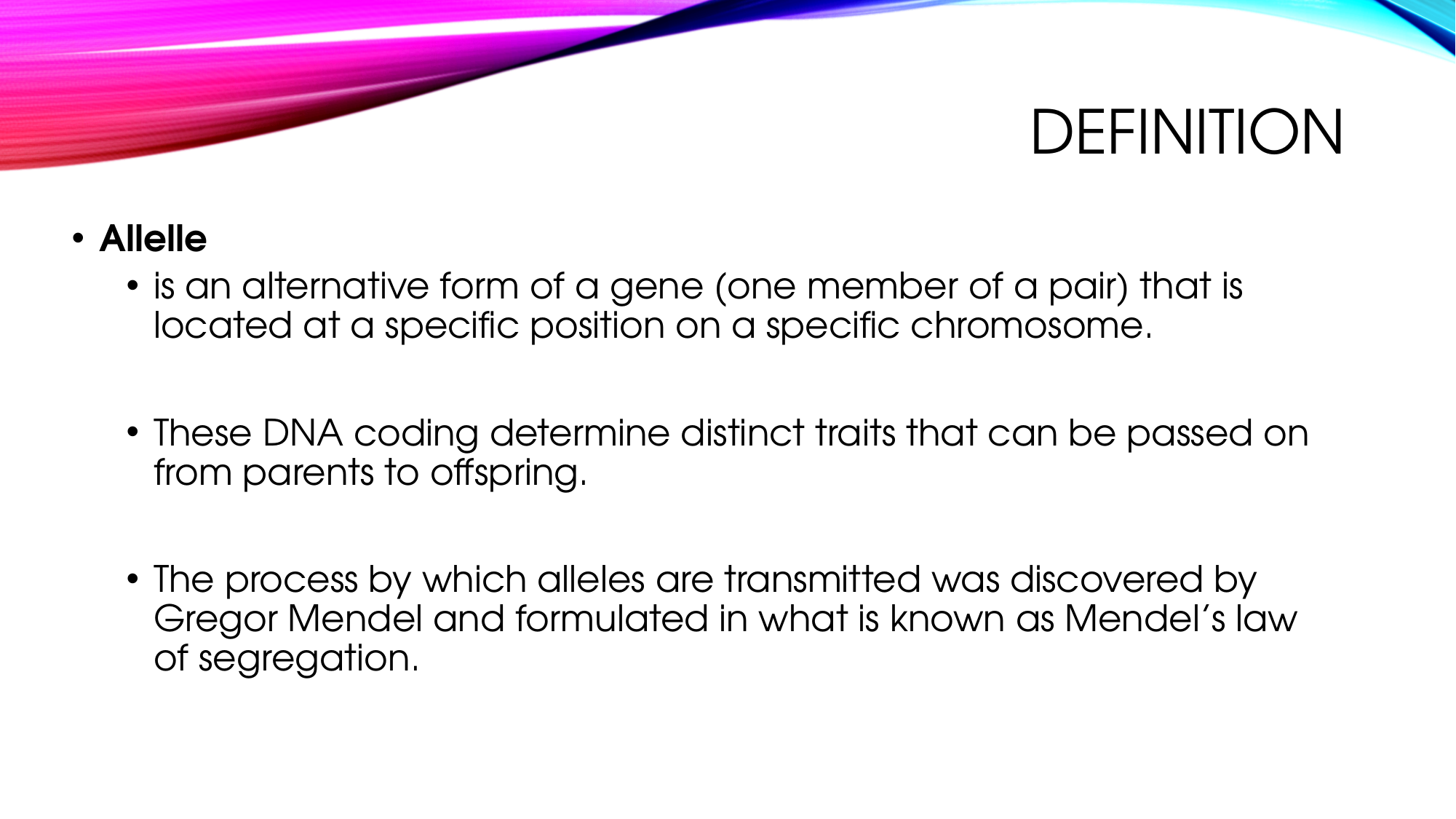

# Definition
Allelle
is an alternative form of a gene (one member of a pair) that is located at a specific position on a specific chromosome.

These DNA coding determine distinct traits that can be passed on from parents to offspring.

The process by which alleles are transmitted was discovered by Gregor Mendel and formulated in what is known as Mendel’s law of segregation.